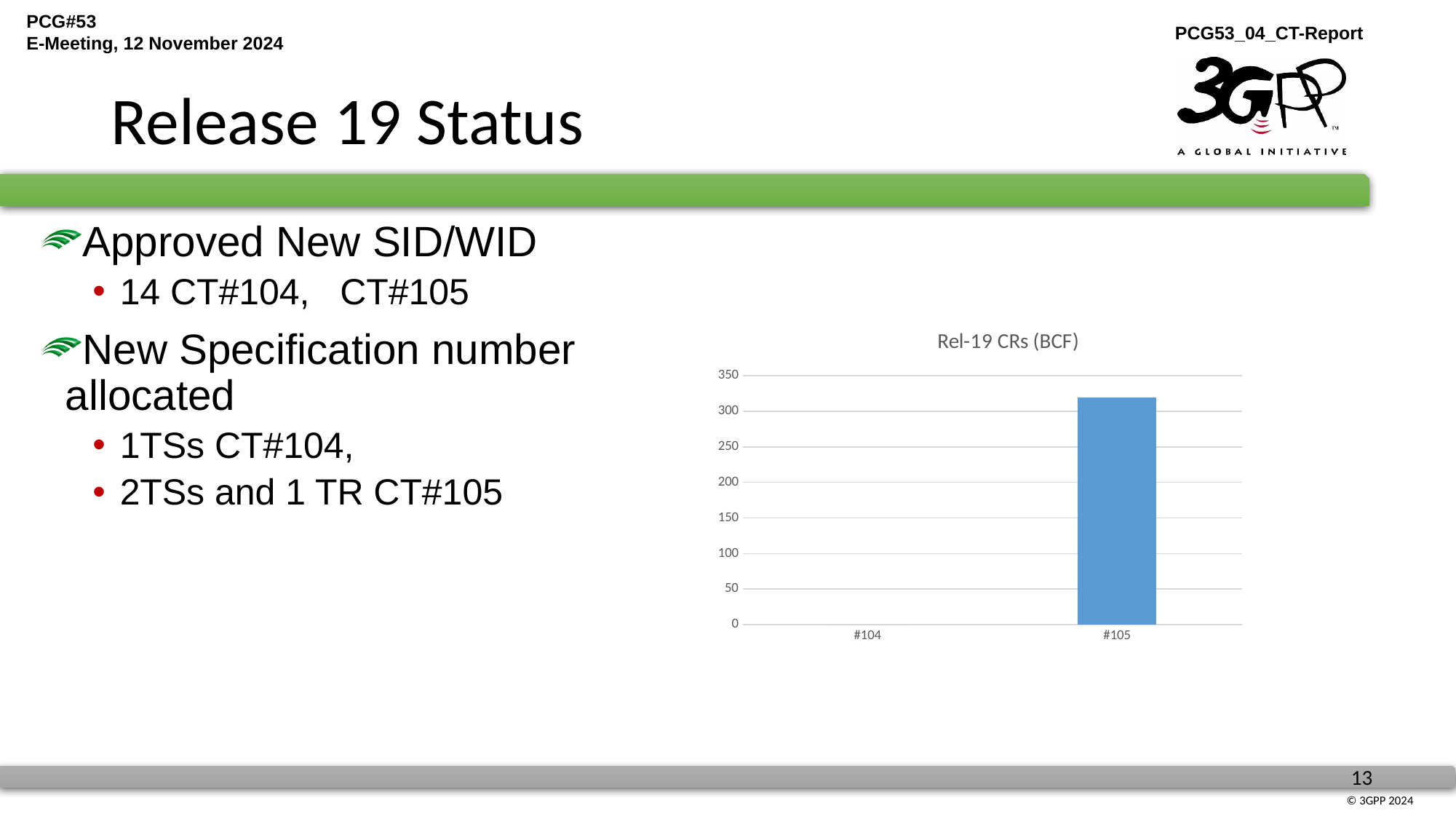

# Release 19 Status
Approved New SID/WID
14 CT#104,   CT#105
New Specification number allocated
1TSs CT#104,
2TSs and 1 TR CT#105

### Chart: Rel-19 CRs (BCF)

| Category |  |
|---|---|
| #104 | 0.0 |
| #105 | 319.0 |